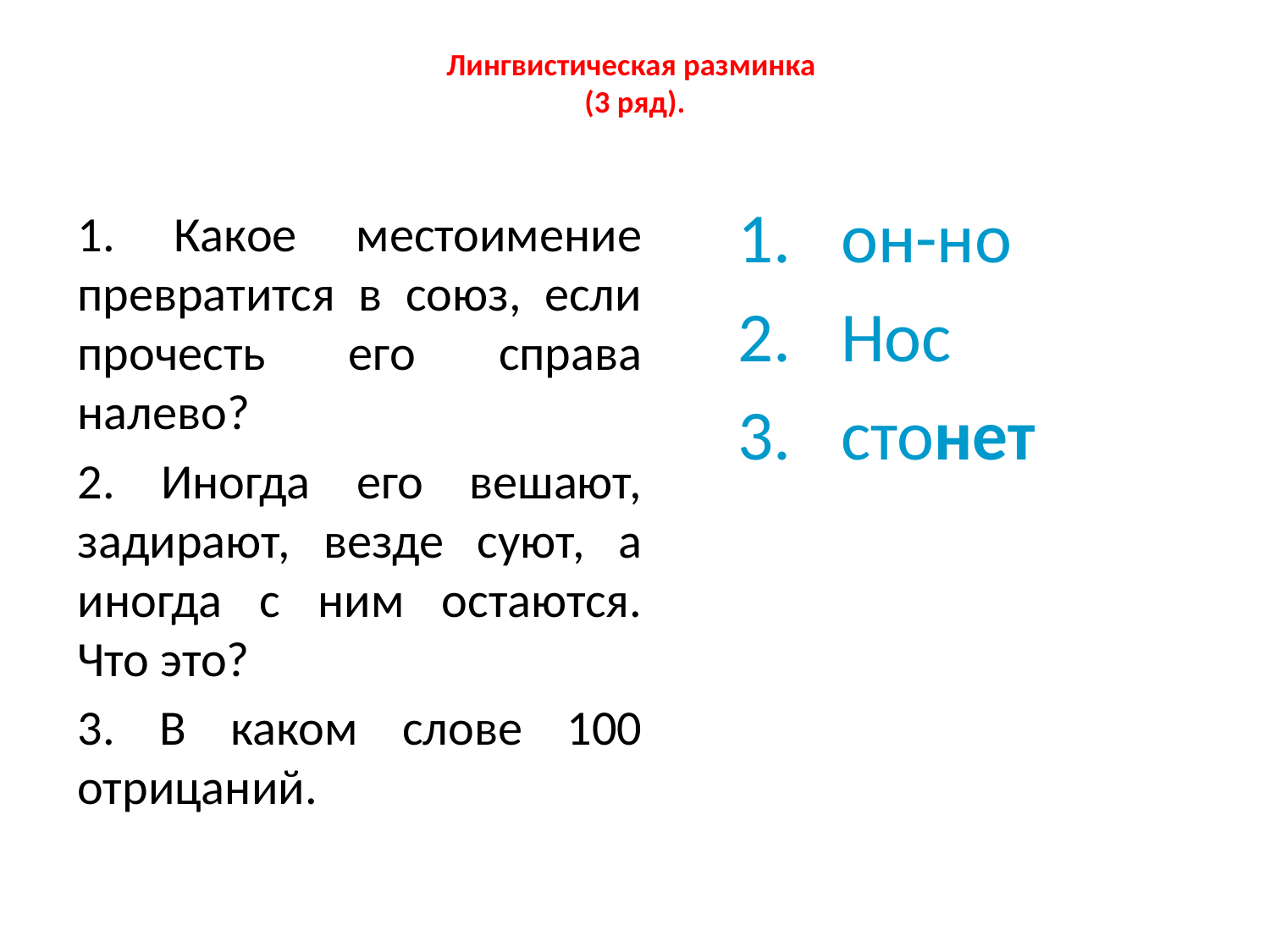

# Лингвистическая разминка (3 ряд).
он-но
Нос
стонет
1. Какое местоимение превратится в союз, если прочесть его справа налево?
2. Иногда его вешают, задирают, везде суют, а иногда с ним остаются. Что это?
3. В каком слове 100 отрицаний.